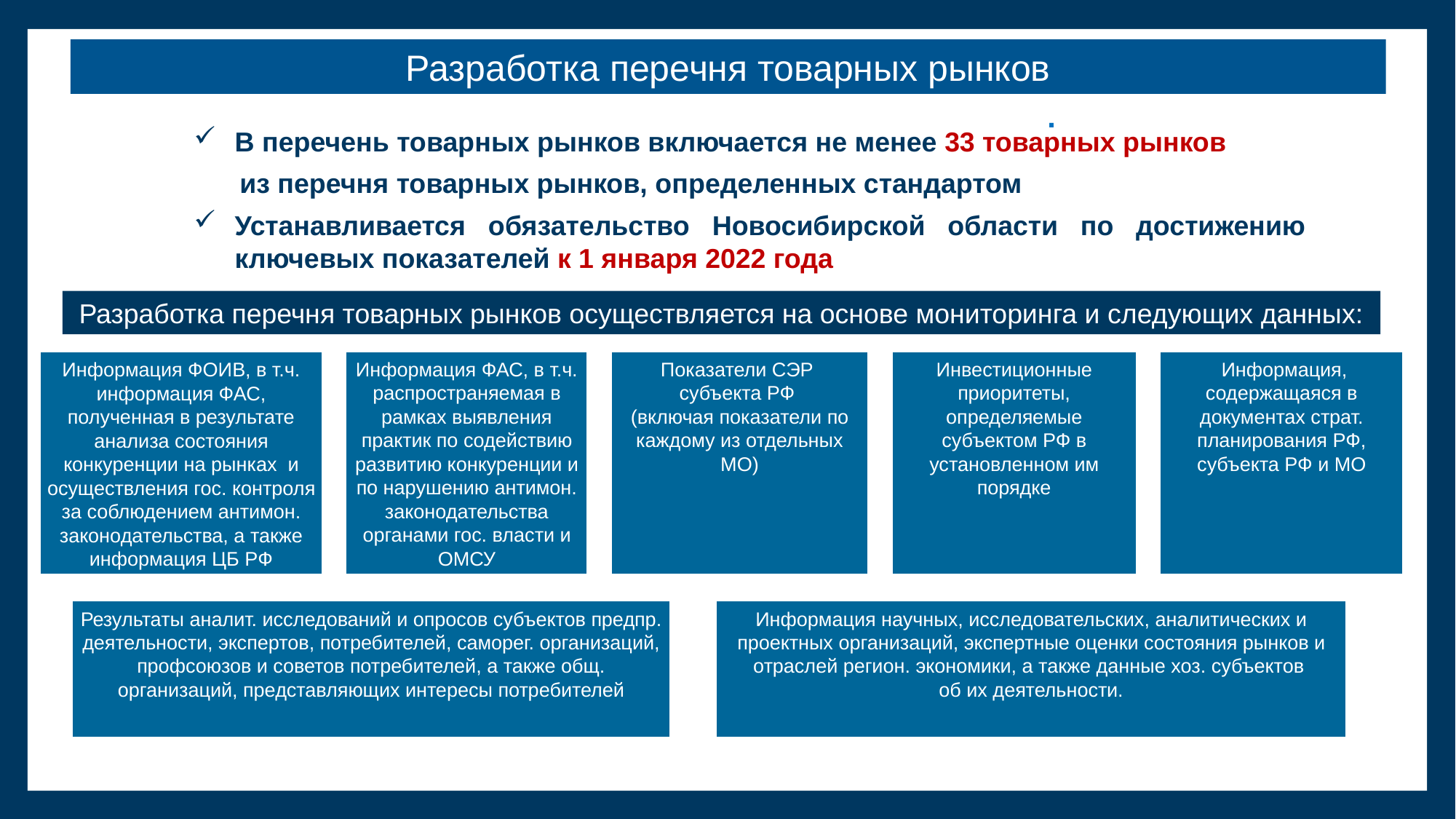

Разработка перечня товарных рынков
.

В перечень товарных рынков включается не менее 33 товарных рынков
      из перечня товарных рынков, определенных стандартом
Устанавливается обязательство Новосибирской области по достижению ключевых показателей к 1 января 2022 года
Разработка перечня товарных рынков осуществляется на основе мониторинга и следующих данных:
Информация ФОИВ, в т.ч. информация ФАС, полученная в результате анализа состояния конкуренции на рынках  и осуществления гос. контроля за соблюдением антимон. законодательства, а также информация ЦБ РФ
Информация ФАС, в т.ч. распространяемая в рамках выявления практик по содействию развитию конкуренции и по нарушению антимон. законодательства органами гос. власти и ОМСУ
Показатели СЭР
субъекта РФ
(включая показатели по каждому из отдельных МО)
Инвестиционные приоритеты, определяемые субъектом РФ в установленном им порядке
 Информация, содержащаяся в документах страт. планирования РФ, субъекта РФ и МО
Результаты аналит. исследований и опросов субъектов предпр. деятельности, экспертов, потребителей, саморег. организаций, профсоюзов и советов потребителей, а также общ. организаций, представляющих интересы потребителей
Информация научных, исследовательских, аналитических и проектных организаций, экспертные оценки состояния рынков и отраслей регион. экономики, а также данные хоз. субъектов
об их деятельности.